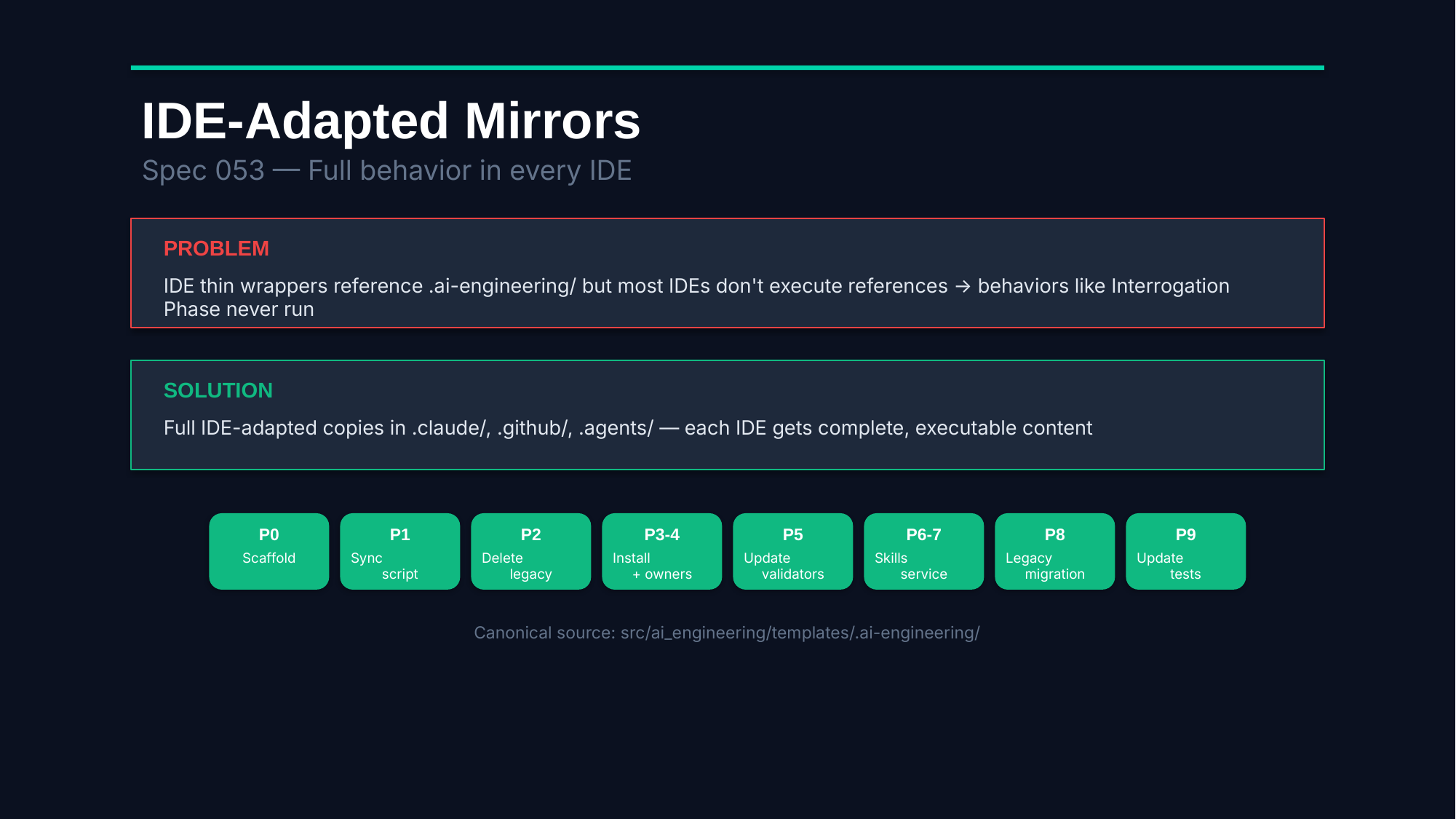

IDE-Adapted Mirrors
Spec 053 — Full behavior in every IDE

PROBLEM
IDE thin wrappers reference .ai-engineering/ but most IDEs don't execute references → behaviors like Interrogation Phase never run

SOLUTION
Full IDE-adapted copies in .claude/, .github/, .agents/ — each IDE gets complete, executable content

P0
P1
P2
P3-4
P5
P6-7
P8
P9
Scaffold
Sync
script
Delete
legacy
Install
+ owners
Update
validators
Skills
service
Legacy
migration
Update
tests
Canonical source: src/ai_engineering/templates/.ai-engineering/